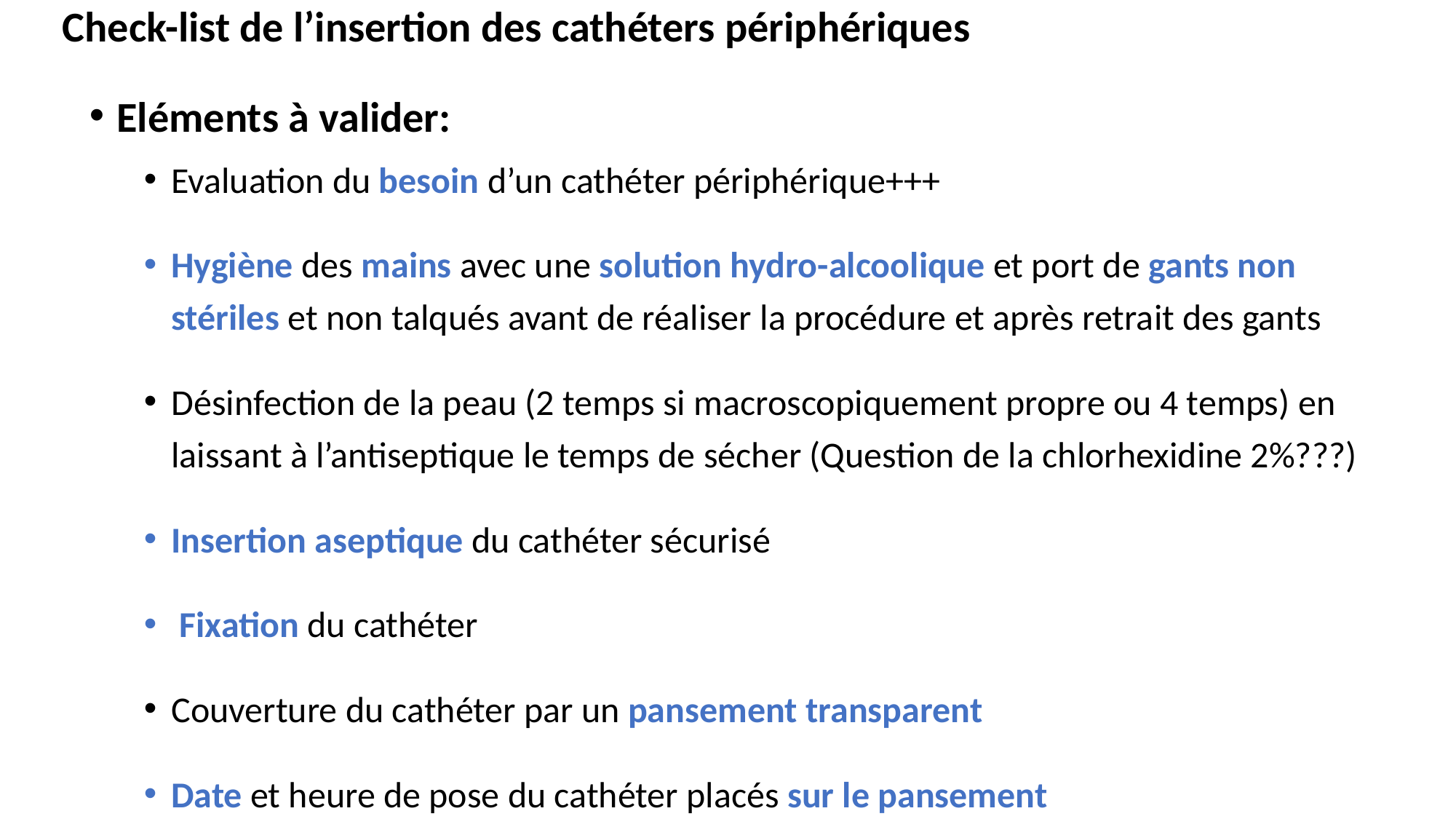

Check-list de l’insertion des cathéters périphériques
Eléments à valider:
Evaluation du besoin d’un cathéter périphérique+++

Hygiène des mains avec une solution hydro-alcoolique et port de gants non stériles et non talqués avant de réaliser la procédure et après retrait des gants

Désinfection de la peau (2 temps si macroscopiquement propre ou 4 temps) en laissant à l’antiseptique le temps de sécher (Question de la chlorhexidine 2%???)

Insertion aseptique du cathéter sécurisé

 Fixation du cathéter

Couverture du cathéter par un pansement transparent

Date et heure de pose du cathéter placés sur le pansement